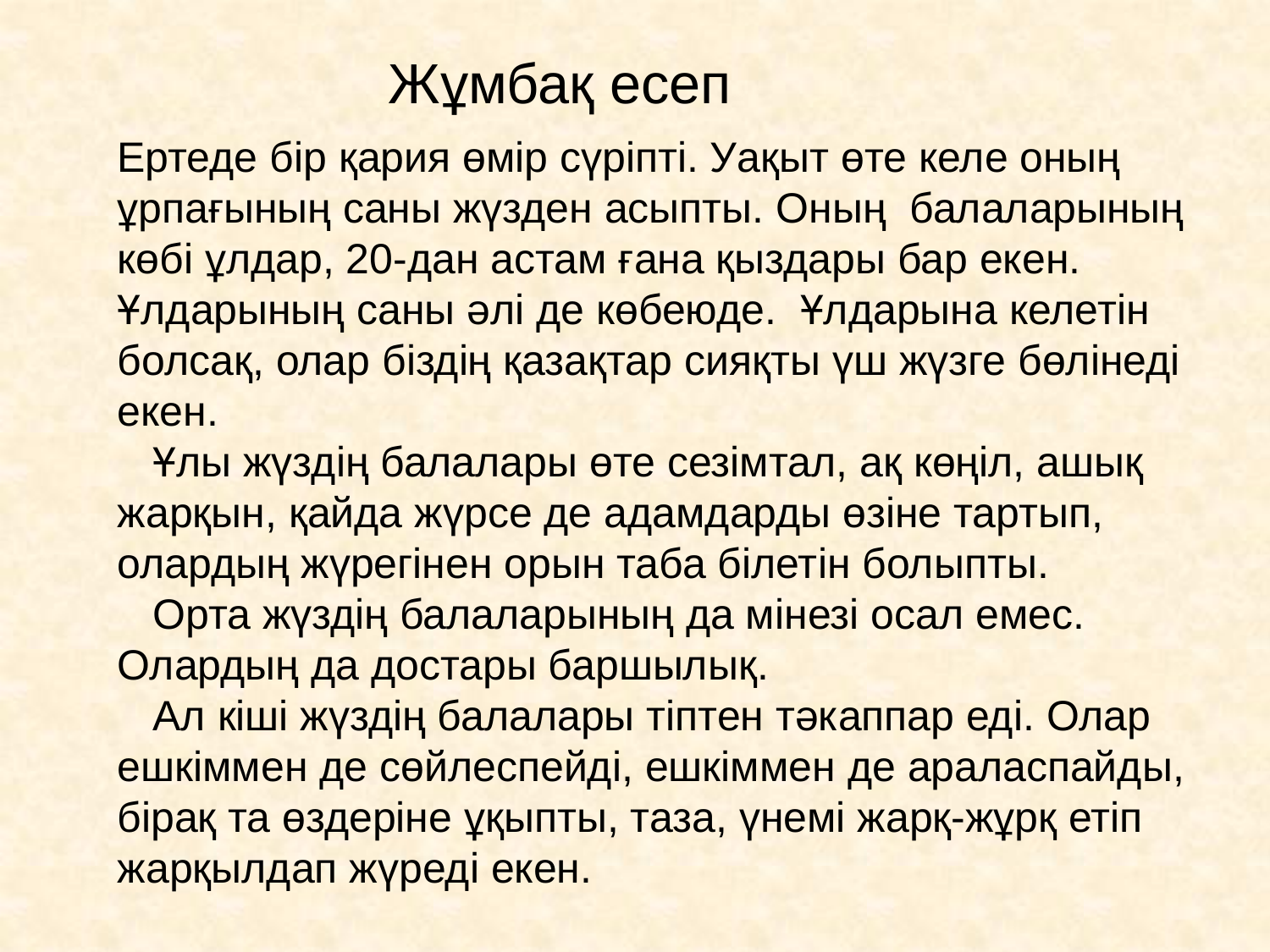

Жұмбақ есеп
Ертеде бір қария өмір сүріпті. Уақыт өте келе оның  ұрпағының саны жүзден асыпты. Оның  балаларының көбі ұлдар, 20-дан астам ғана қыздары бар екен.
Ұлдарының саны әлі де көбеюде.  Ұлдарына келетін болсақ, олар біздің қазақтар сияқты үш жүзге бөлінеді екен.
   Ұлы жүздің балалары өте сезімтал, ақ көңіл, ашық жарқын, қайда жүрсе де адамдарды өзіне тартып, олардың жүрегінен орын таба білетін болыпты.
   Орта жүздің балаларының да мінезі осал емес. Олардың да достары баршылық.
   Ал кіші жүздің балалары тіптен тәкаппар еді. Олар ешкіммен де сөйлеспейді, ешкіммен де араласпайды, бірақ та өздеріне ұқыпты, таза, үнемі жарқ-жұрқ етіп жарқылдап жүреді екен.